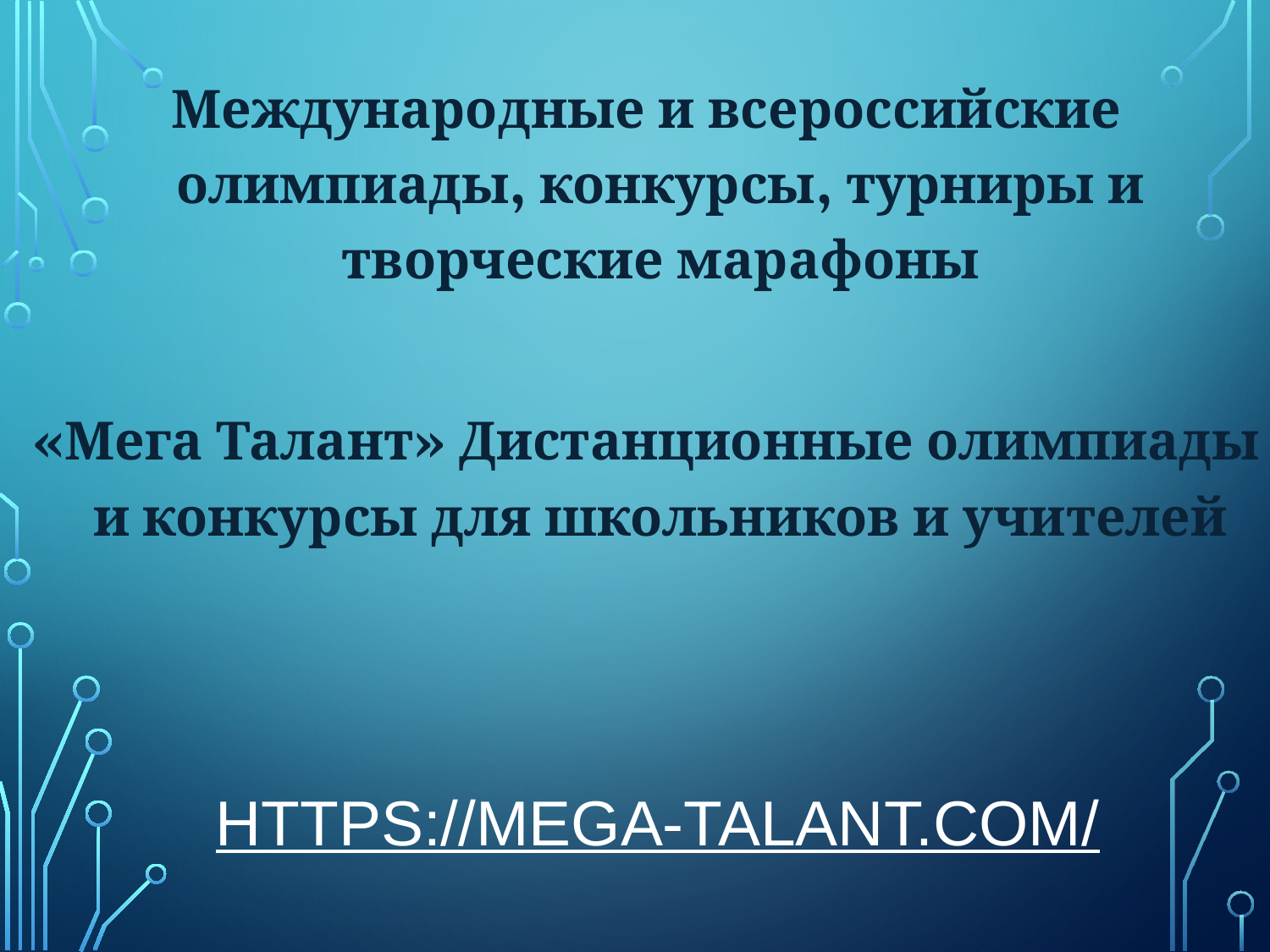

Международные и всероссийские олимпиады, конкурсы, турниры и творческие марафоны

«Мега Талант» Дистанционные олимпиады и конкурсы для школьников и учителей
# https://mega-talant.com/